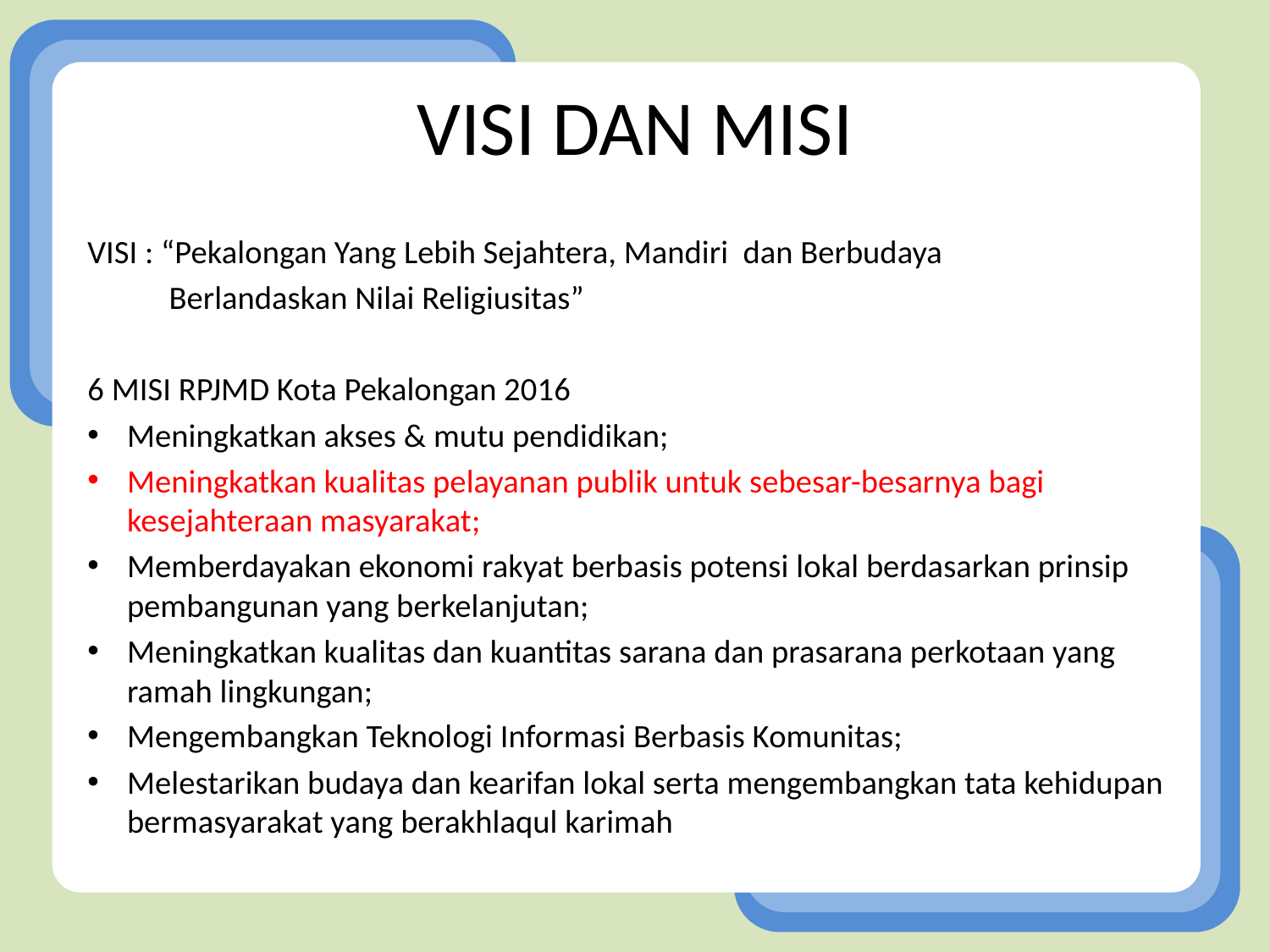

# VISI DAN MISI
VISI : “Pekalongan Yang Lebih Sejahtera, Mandiri  dan Berbudaya
           Berlandaskan Nilai Religiusitas”

6 MISI RPJMD Kota Pekalongan 2016
Meningkatkan akses & mutu pendidikan;
Meningkatkan kualitas pelayanan publik untuk sebesar-besarnya bagi kesejahteraan masyarakat;
Memberdayakan ekonomi rakyat berbasis potensi lokal berdasarkan prinsip pembangunan yang berkelanjutan;
Meningkatkan kualitas dan kuantitas sarana dan prasarana perkotaan yang ramah lingkungan;
Mengembangkan Teknologi Informasi Berbasis Komunitas;
Melestarikan budaya dan kearifan lokal serta mengembangkan tata kehidupan bermasyarakat yang berakhlaqul karimah